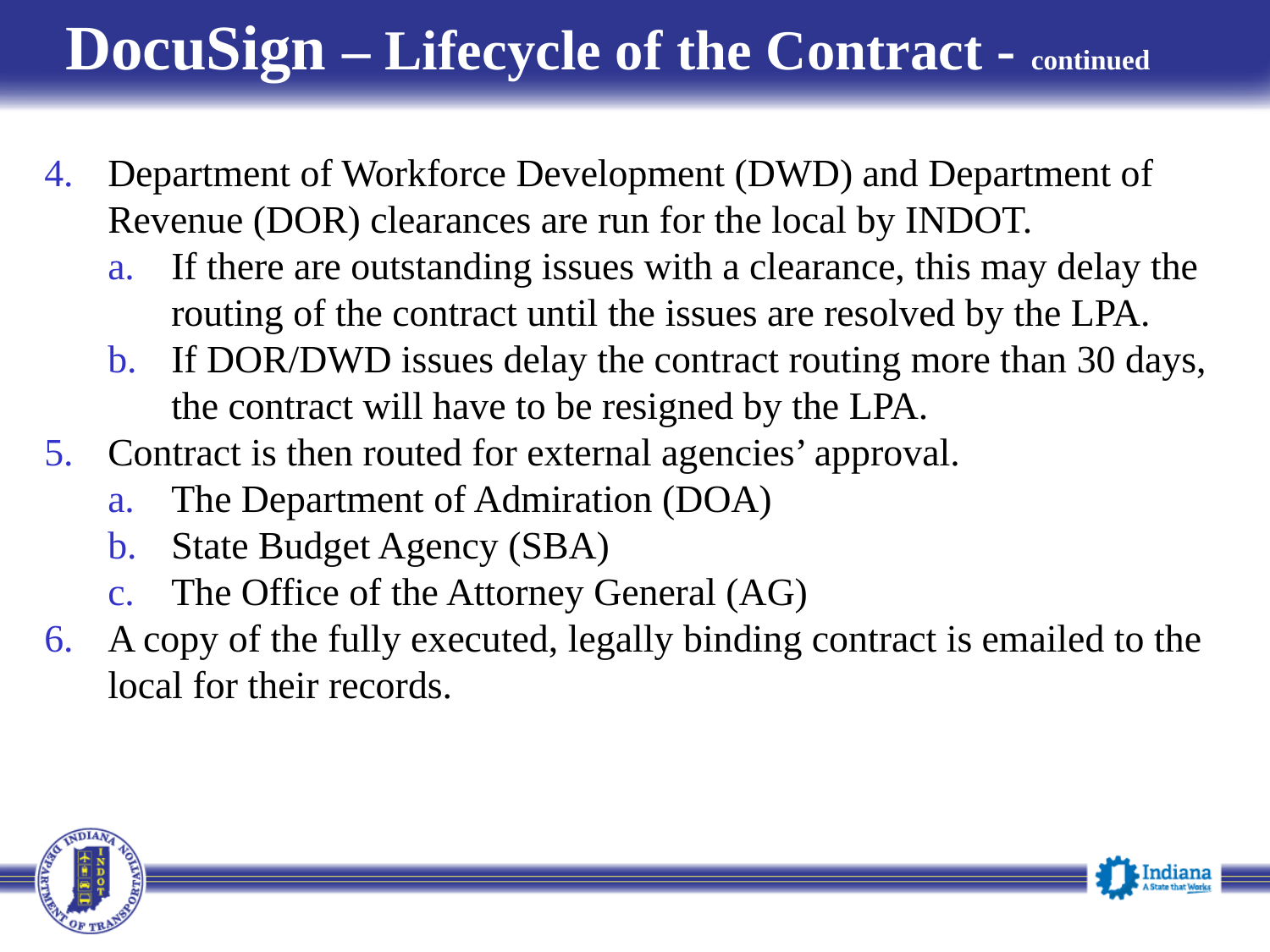

# DocuSign ‒ Lifecycle of the Contract - continued

Department of Workforce Development (DWD) and Department of Revenue (DOR) clearances are run for the local by INDOT.
If there are outstanding issues with a clearance, this may delay the routing of the contract until the issues are resolved by the LPA.
If DOR/DWD issues delay the contract routing more than 30 days, the contract will have to be resigned by the LPA.
Contract is then routed for external agencies’ approval.
The Department of Admiration (DOA)
State Budget Agency (SBA)
The Office of the Attorney General (AG)
A copy of the fully executed, legally binding contract is emailed to the local for their records.